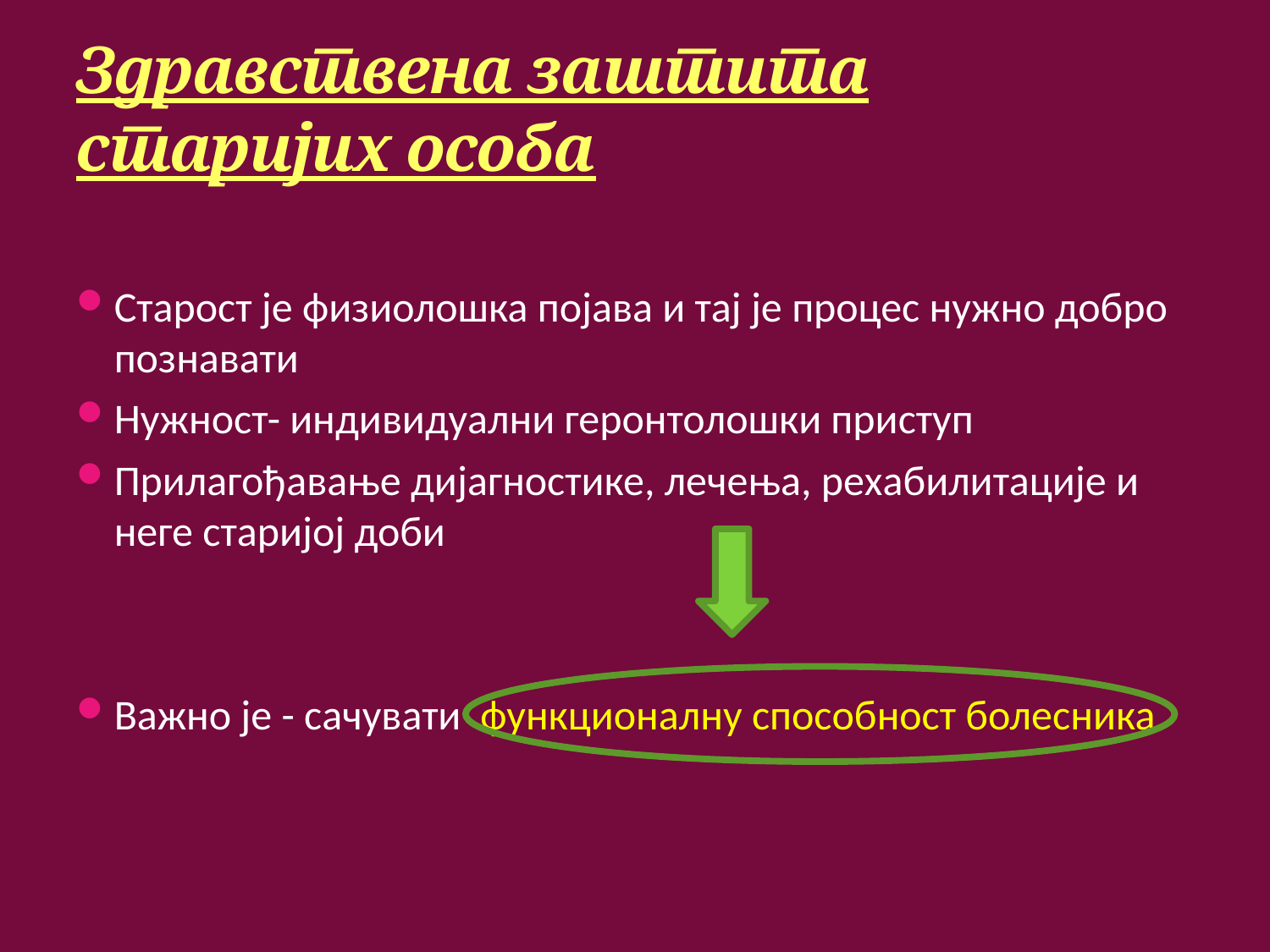

# Здравствена заштита старијих особа

Старост је физиолошка појава и тај је процес нужно добро познавати
Нужност- индивидуални геронтолошки приступ
Прилагођавање дијагностике, лечења, рехабилитације и неге старијој доби

Важно је - сачувати  функционалну способност болесника